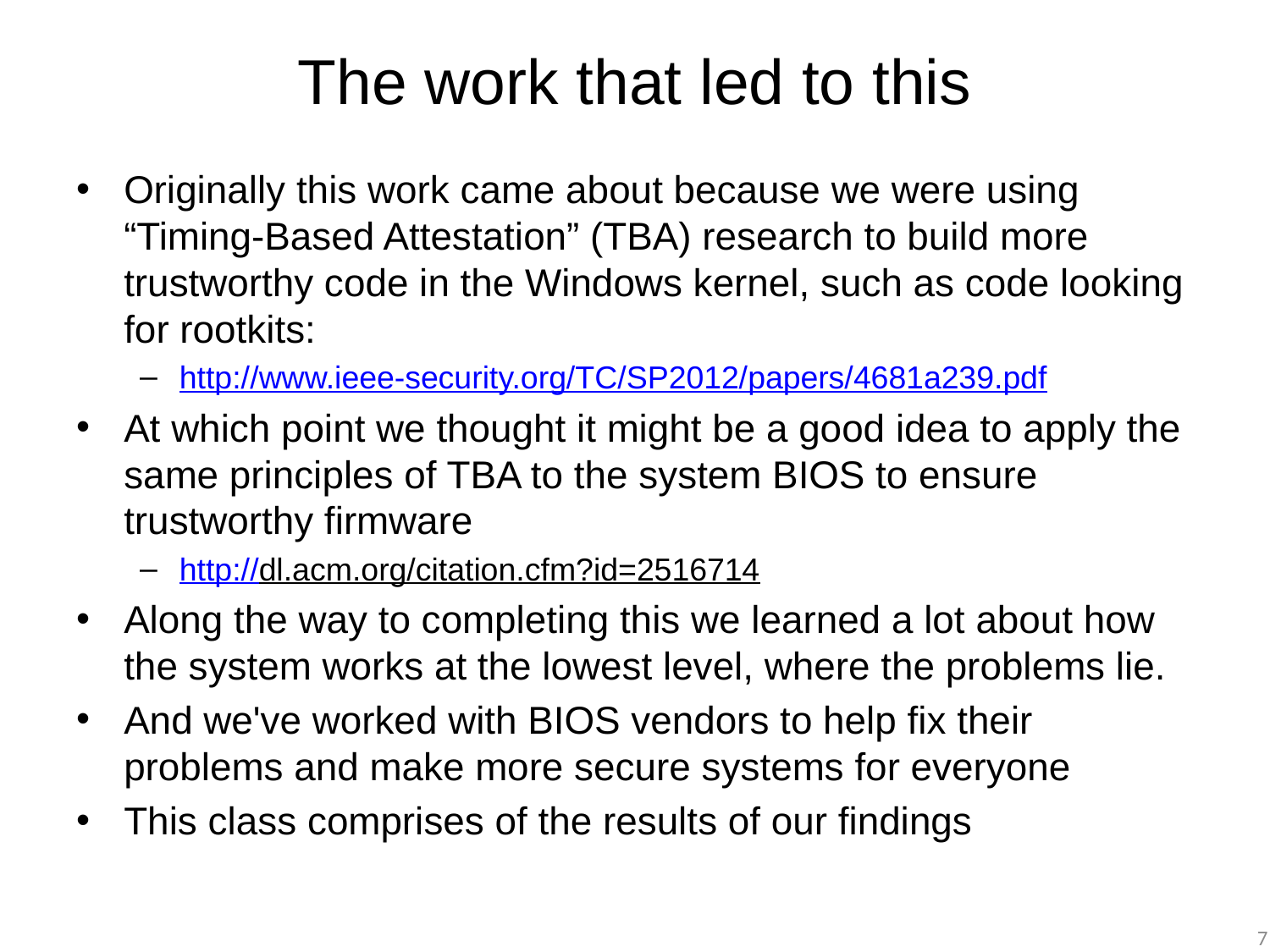

# The work that led to this
Originally this work came about because we were using “Timing-Based Attestation” (TBA) research to build more trustworthy code in the Windows kernel, such as code looking for rootkits:
http://www.ieee-security.org/TC/SP2012/papers/4681a239.pdf
At which point we thought it might be a good idea to apply the same principles of TBA to the system BIOS to ensure trustworthy firmware
http://dl.acm.org/citation.cfm?id=2516714
Along the way to completing this we learned a lot about how the system works at the lowest level, where the problems lie.
And we've worked with BIOS vendors to help fix their problems and make more secure systems for everyone
This class comprises of the results of our findings
7